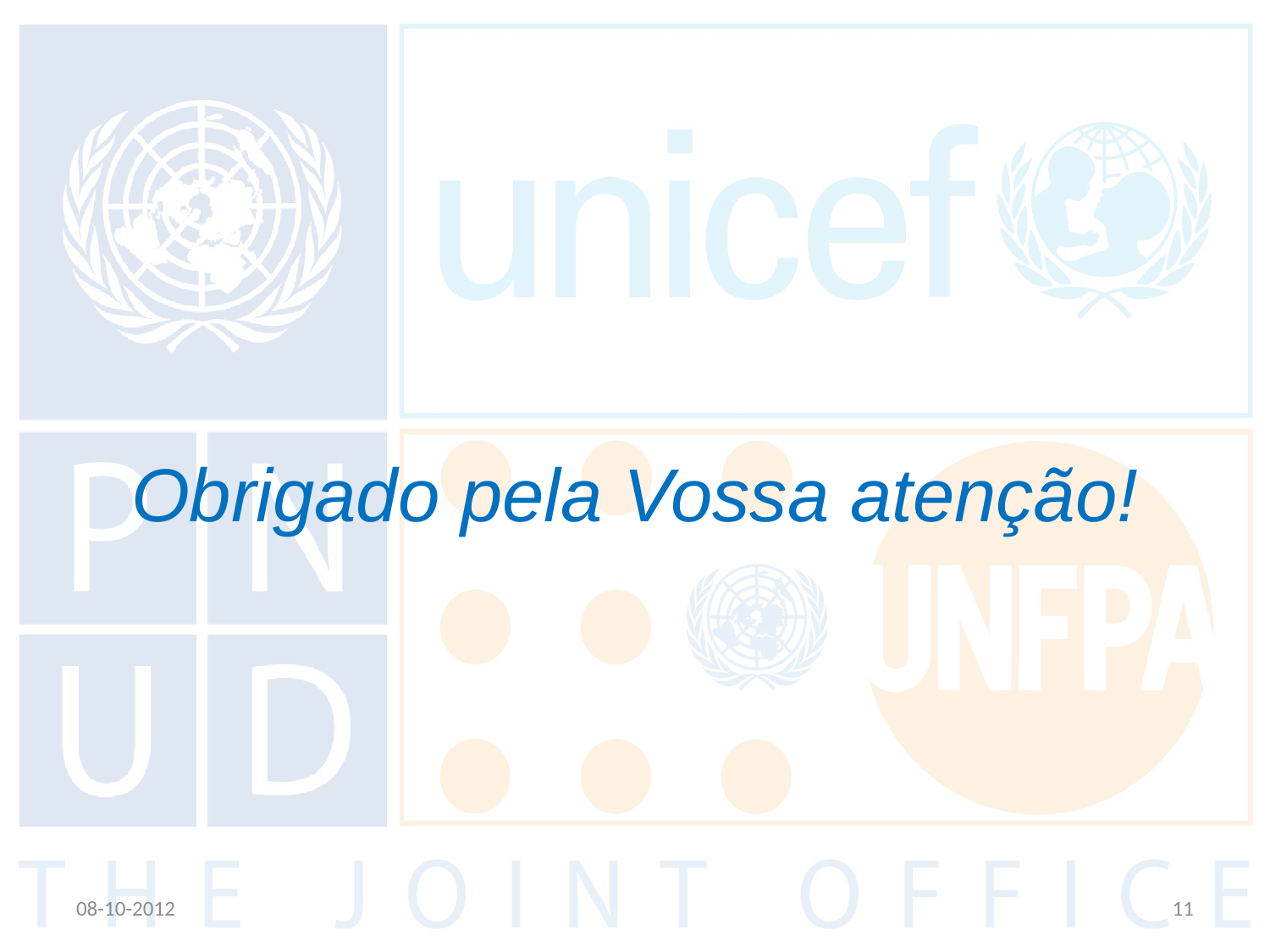

# Obrigado pela Vossa atenção!
08-10-2012
11